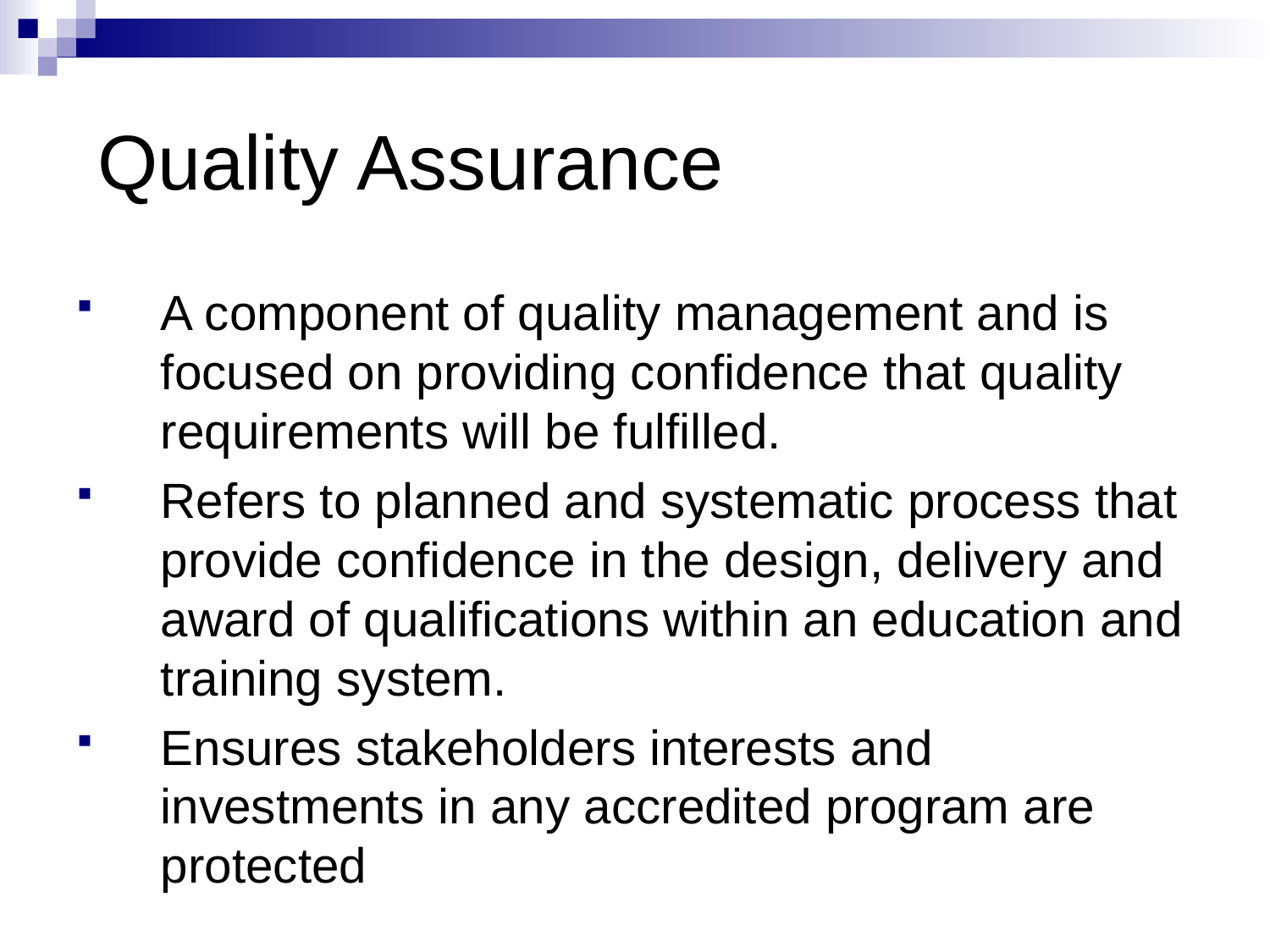

# Quality Assurance
A component of quality management and is focused on providing confidence that quality requirements will be fulfilled.
Refers to planned and systematic process that provide confidence in the design, delivery and award of qualifications within an education and training system.
Ensures stakeholders interests and investments in any accredited program are protected